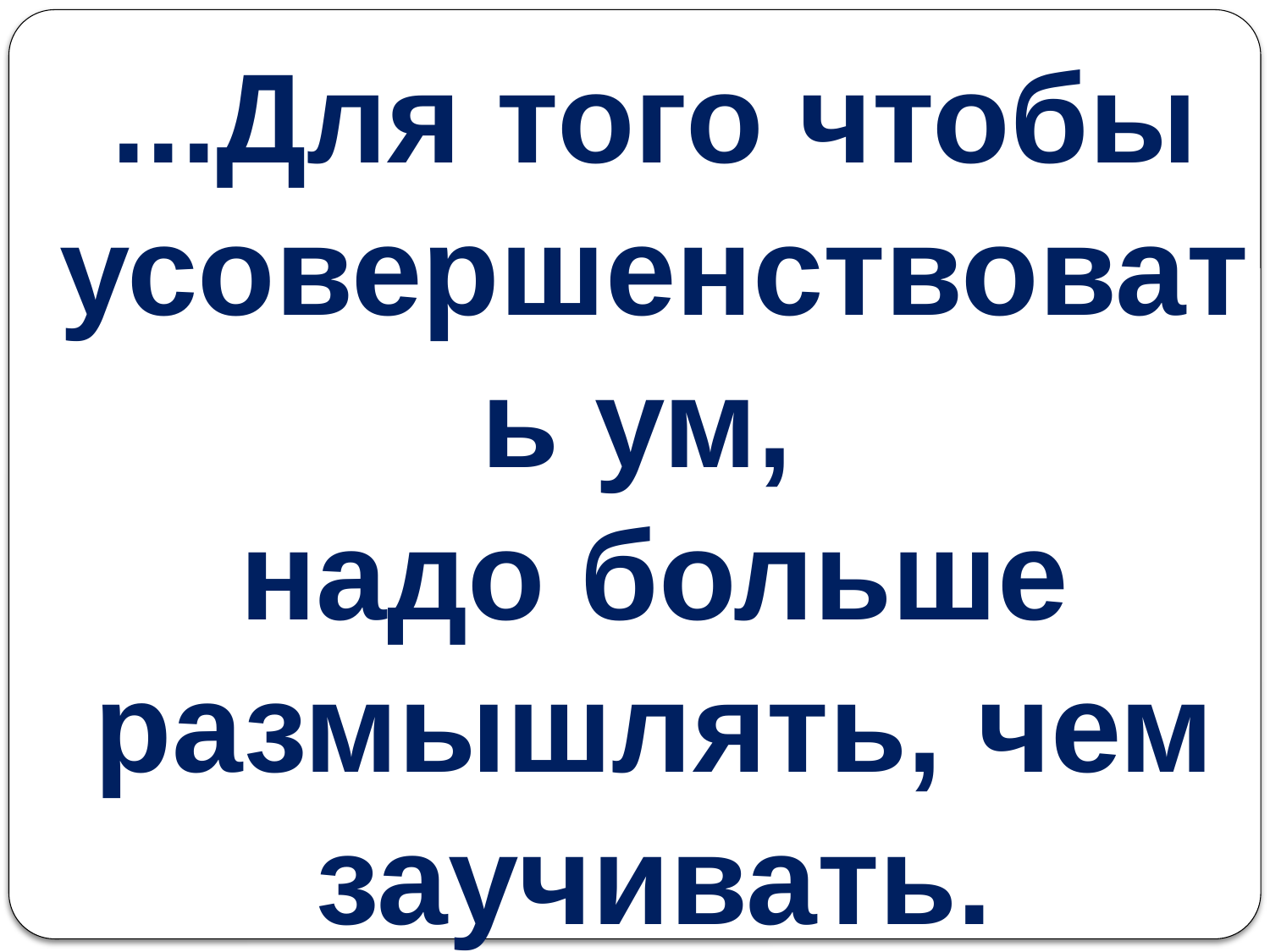

...Для того чтобы усовершенствовать ум,
надо больше размышлять, чем заучивать.
                                                                                                           Р.Декарт